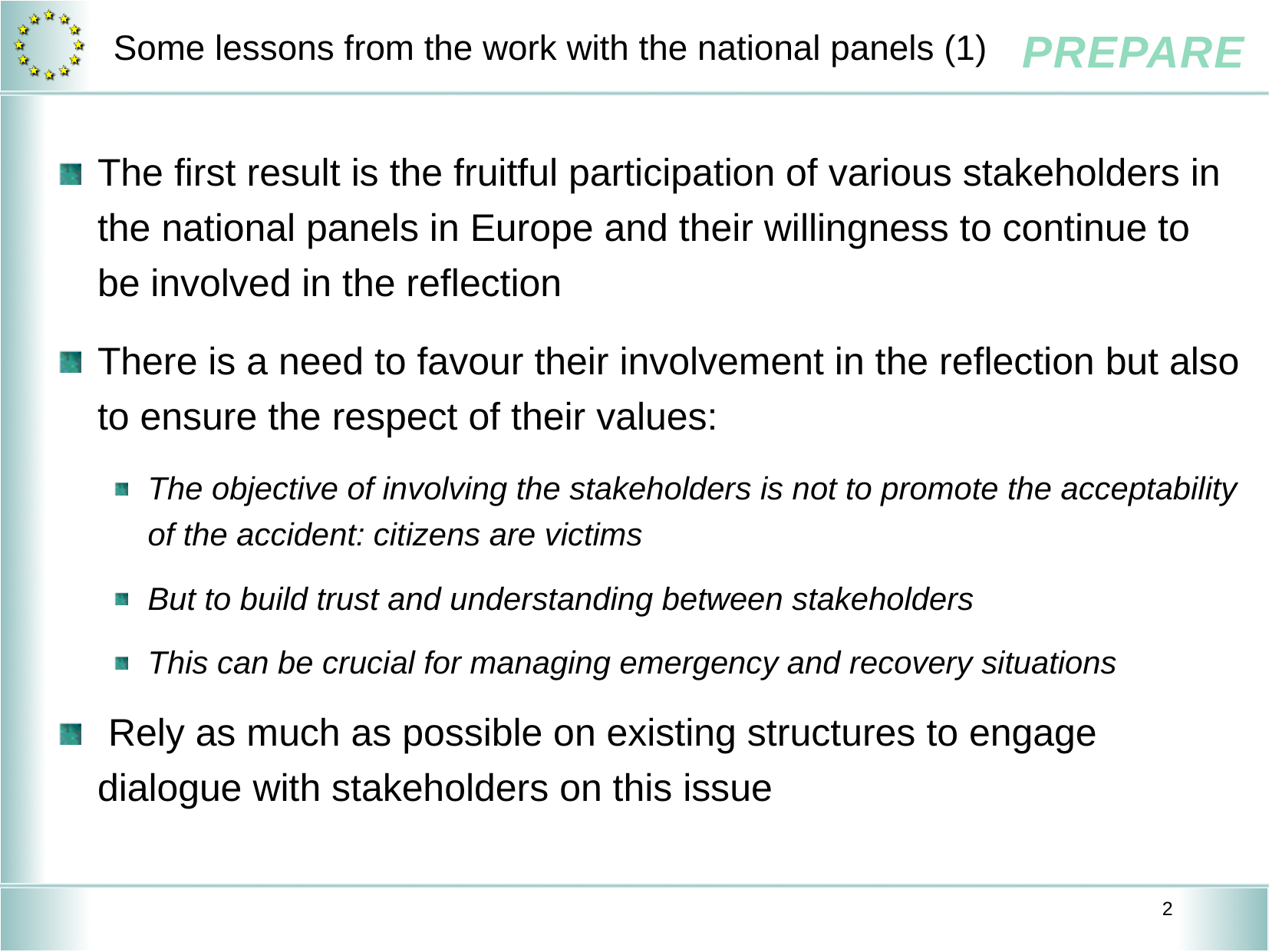

# Some lessons from the work with the national panels (1)
The first result is the fruitful participation of various stakeholders in the national panels in Europe and their willingness to continue to be involved in the reflection
There is a need to favour their involvement in the reflection but also to ensure the respect of their values:
The objective of involving the stakeholders is not to promote the acceptability of the accident: citizens are victims
But to build trust and understanding between stakeholders
This can be crucial for managing emergency and recovery situations
 Rely as much as possible on existing structures to engage dialogue with stakeholders on this issue